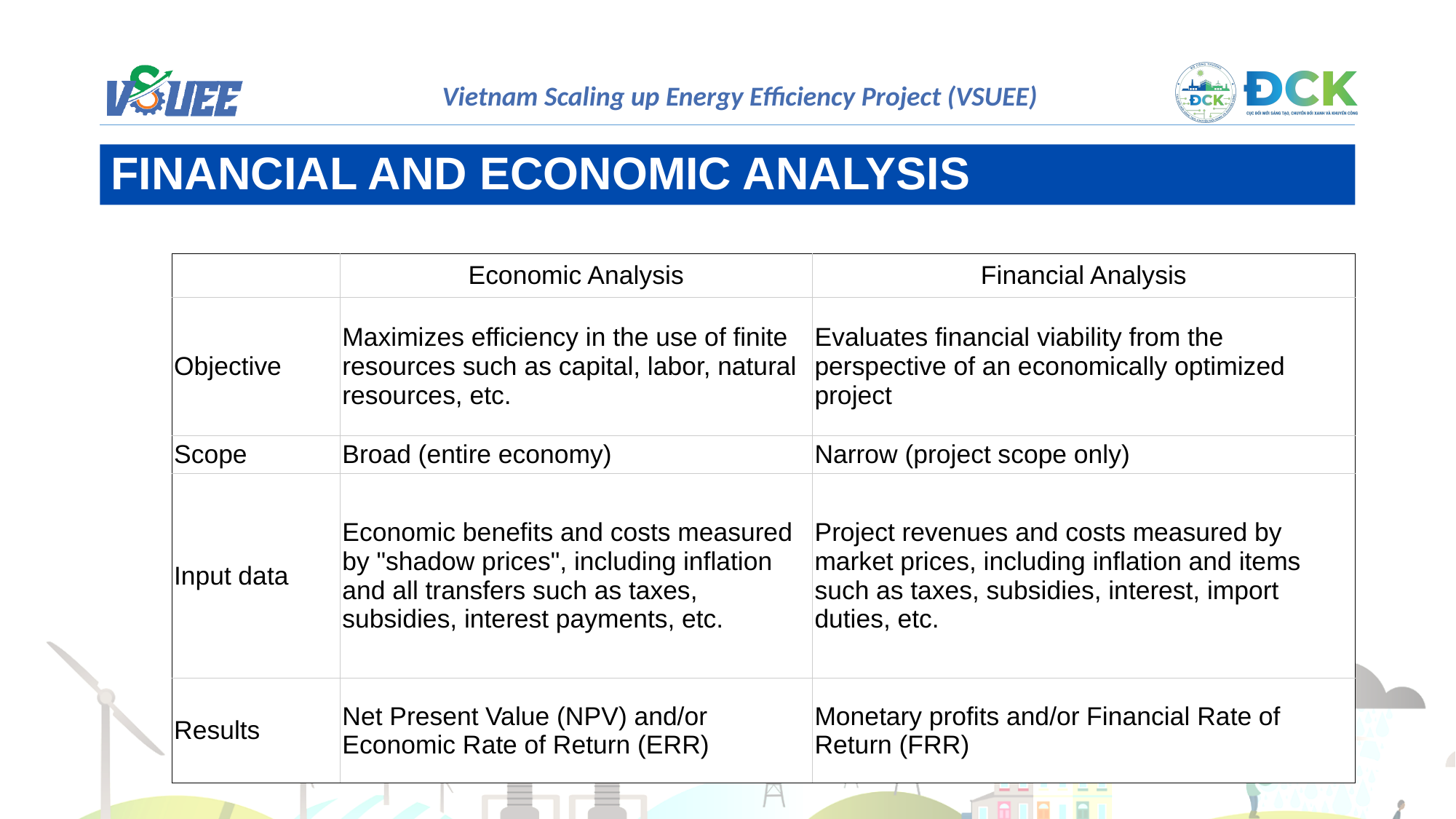

FINANCIAL AND ECONOMIC ANALYSIS
|  | Economic Analysis | Financial Analysis |
| --- | --- | --- |
| Objective | Maximizes efficiency in the use of finite resources such as capital, labor, natural resources, etc. | Evaluates financial viability from the perspective of an economically optimized project |
| Scope | Broad (entire economy) | Narrow (project scope only) |
| Input data | Economic benefits and costs measured by "shadow prices", including inflation and all transfers such as taxes, subsidies, interest payments, etc. | Project revenues and costs measured by market prices, including inflation and items such as taxes, subsidies, interest, import duties, etc. |
| Results | Net Present Value (NPV) and/or Economic Rate of Return (ERR) | Monetary profits and/or Financial Rate of Return (FRR) |